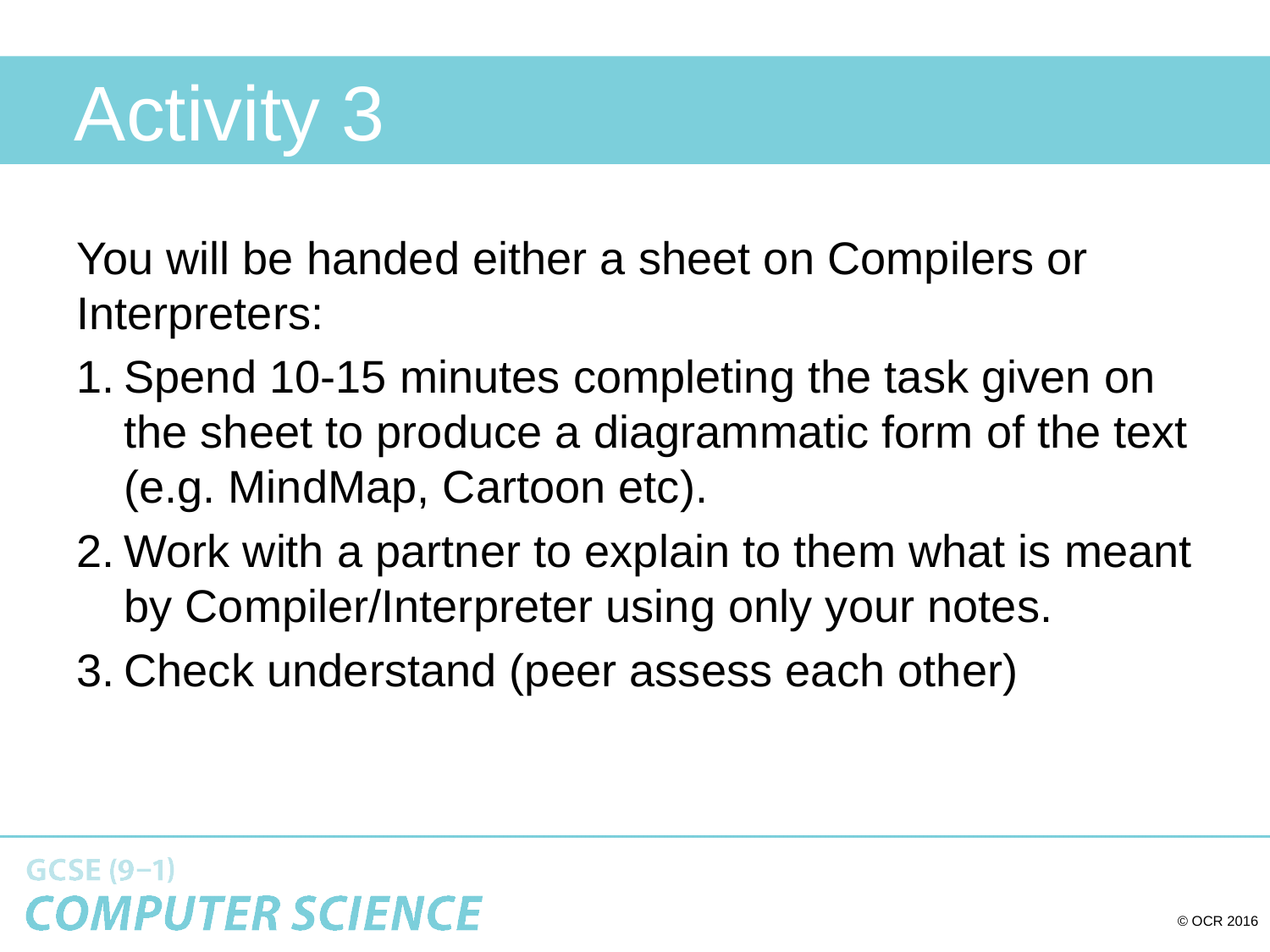

# Activity 3
You will be handed either a sheet on Compilers or Interpreters:
Spend 10-15 minutes completing the task given on the sheet to produce a diagrammatic form of the text (e.g. MindMap, Cartoon etc).
Work with a partner to explain to them what is meant by Compiler/Interpreter using only your notes.
Check understand (peer assess each other)